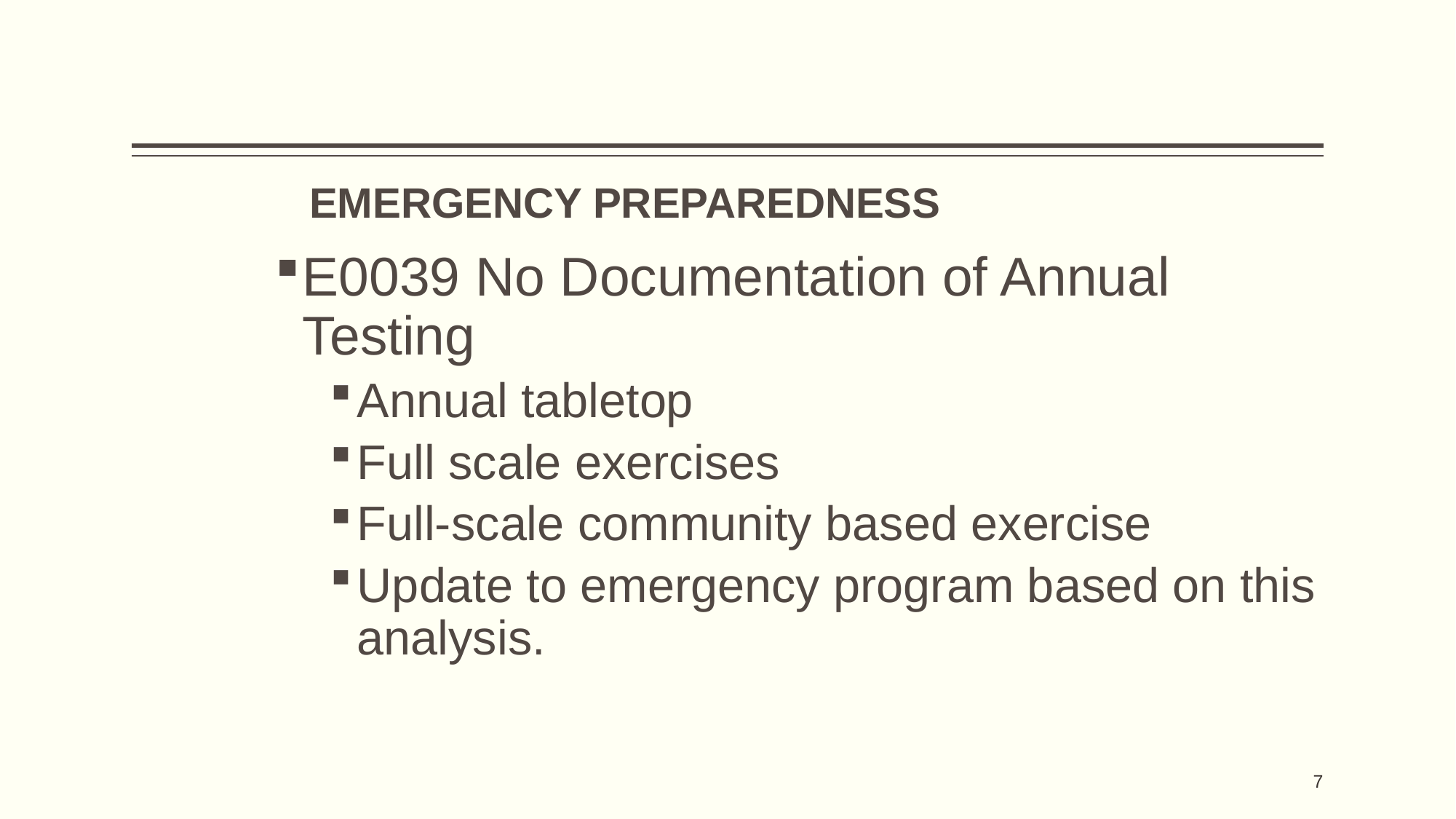

# EMERGENCY PREPAREDNESS

E0039 No Documentation of Annual Testing
Annual tabletop
Full scale exercises
Full-scale community based exercise
Update to emergency program based on this analysis.
7